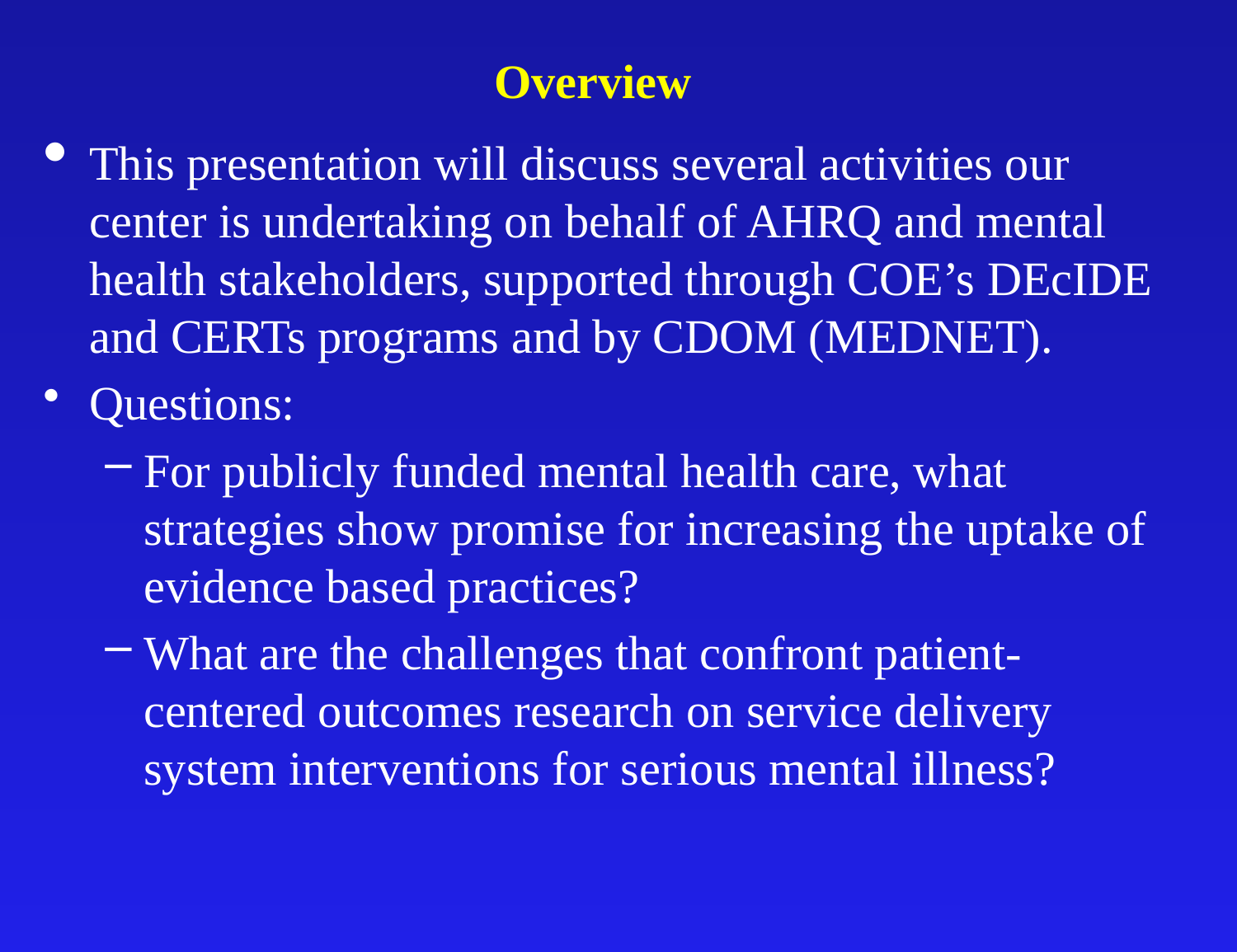

# Overview
This presentation will discuss several activities our center is undertaking on behalf of AHRQ and mental health stakeholders, supported through COE’s DEcIDE and CERTs programs and by CDOM (MEDNET).
Questions:
For publicly funded mental health care, what strategies show promise for increasing the uptake of evidence based practices?
What are the challenges that confront patient-centered outcomes research on service delivery system interventions for serious mental illness?